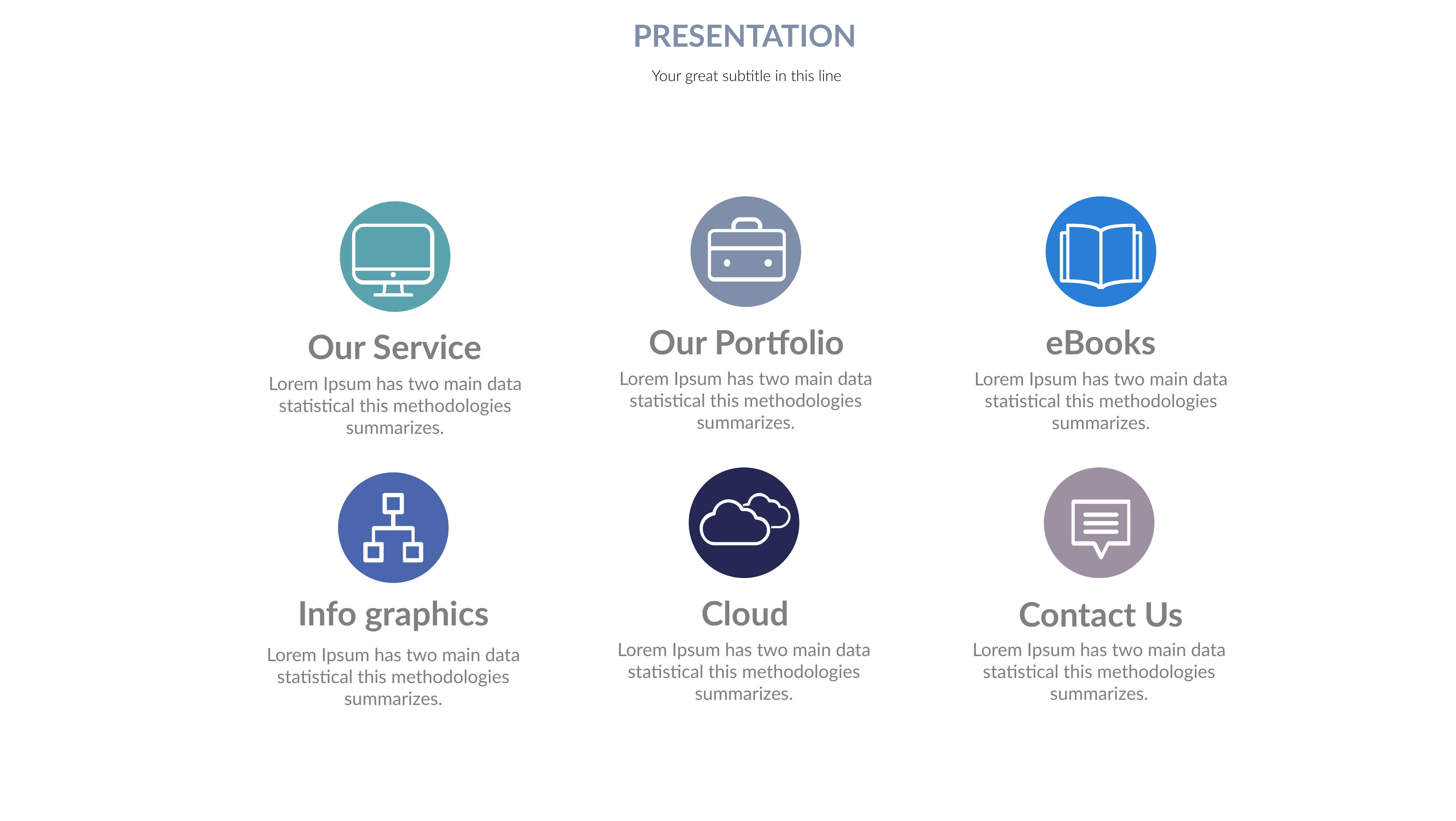

PRESENTATION
Your great subtitle in this line

Lorem Ipsum has two main data statistical this methodologies summarizes.
Our Portfolio

Lorem Ipsum has two main data statistical this methodologies summarizes.
eBooks

Lorem Ipsum has two main data statistical this methodologies summarizes.
Our Service

Lorem Ipsum has two main data statistical this methodologies summarizes.
Cloud

Lorem Ipsum has two main data statistical this methodologies summarizes.
Contact Us

Lorem Ipsum has two main data statistical this methodologies summarizes.
Info graphics